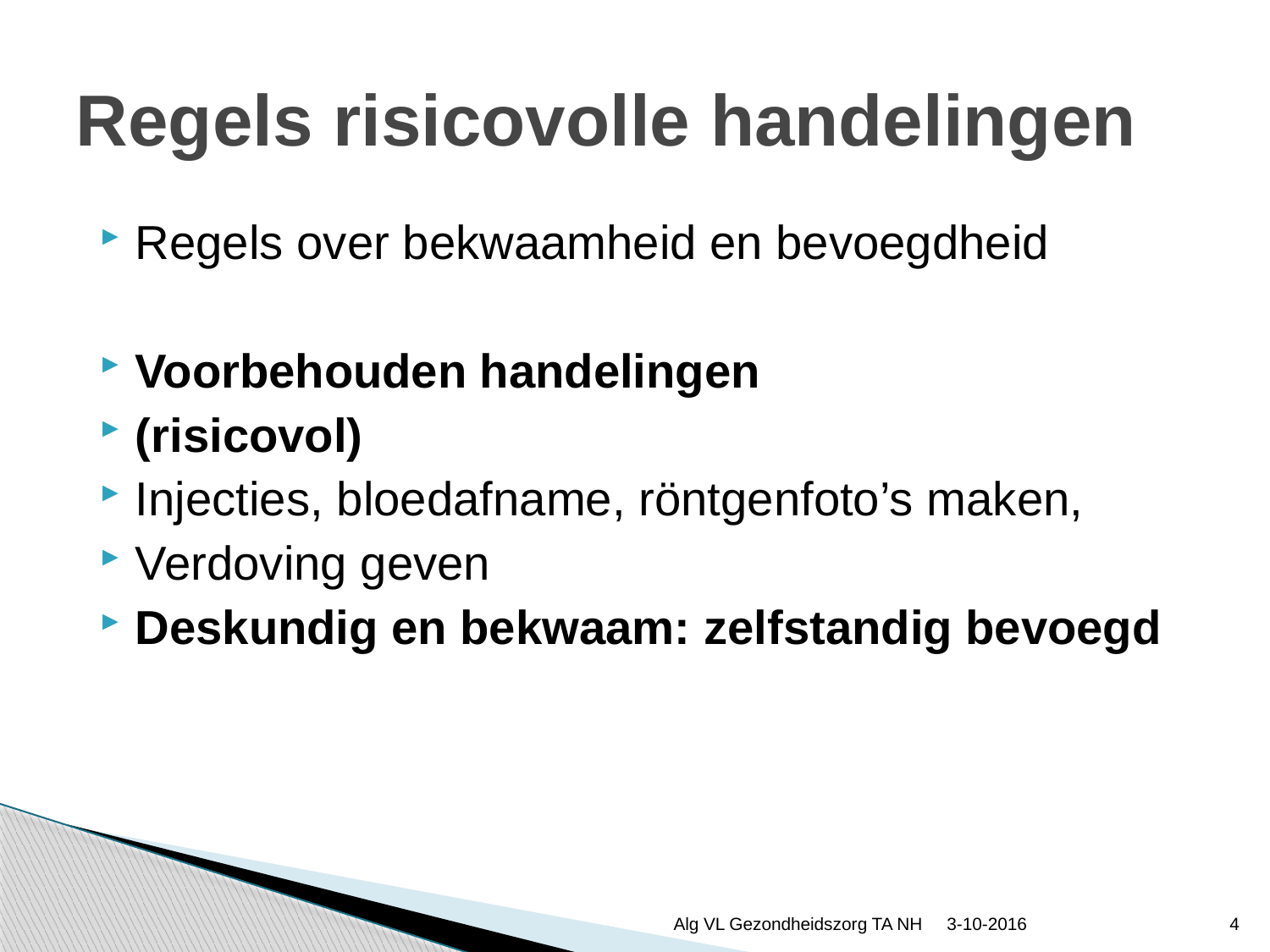

# Regels risicovolle handelingen
Regels over bekwaamheid en bevoegdheid

Voorbehouden handelingen
(risicovol)
Injecties, bloedafname, röntgenfoto’s maken,
Verdoving geven
Deskundig en bekwaam: zelfstandig bevoegd

Alg VL Gezondheidszorg TA NH
3-10-2016
4